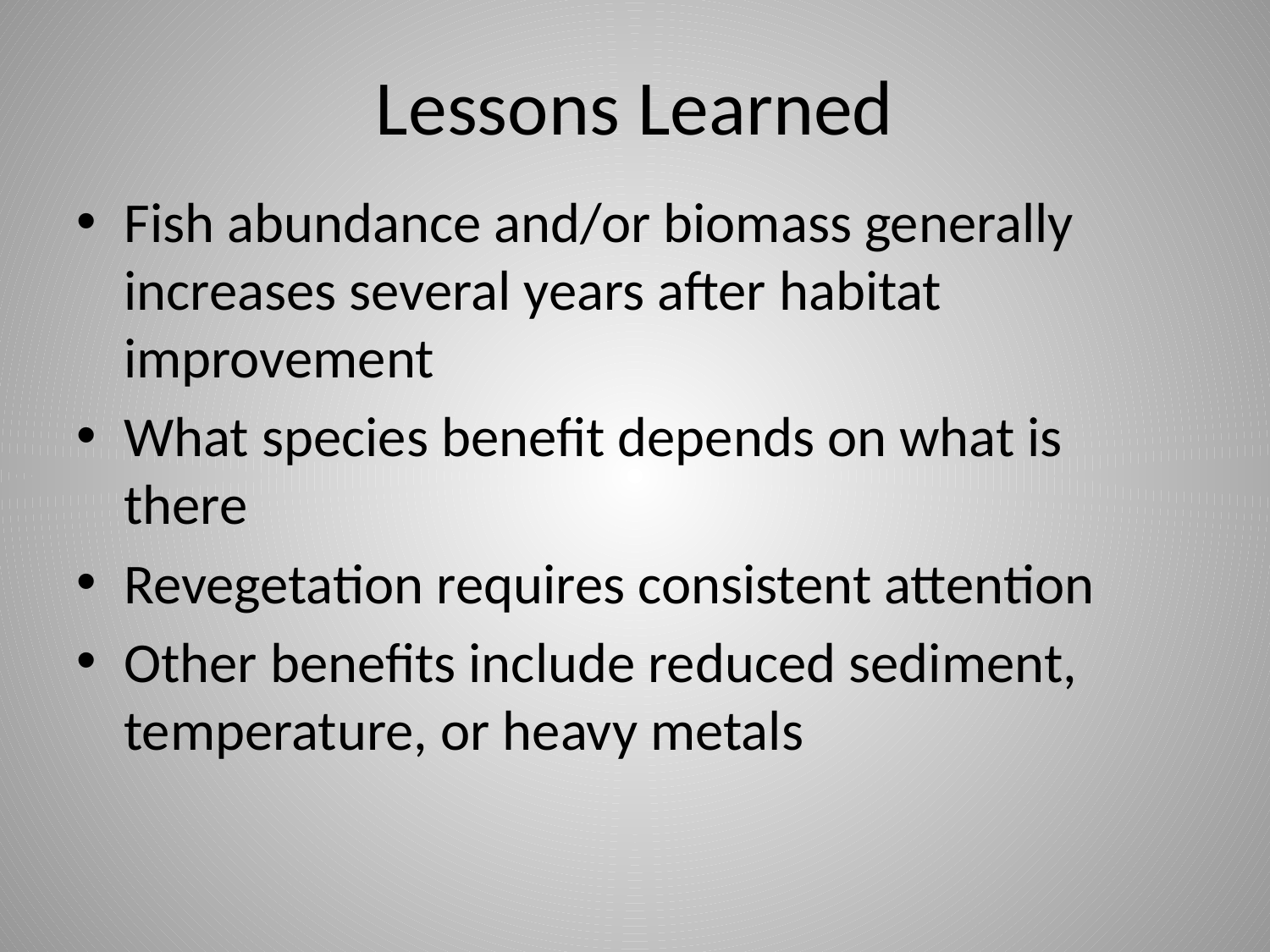

# Lessons Learned
Fish abundance and/or biomass generally increases several years after habitat improvement
What species benefit depends on what is there
Revegetation requires consistent attention
Other benefits include reduced sediment, temperature, or heavy metals